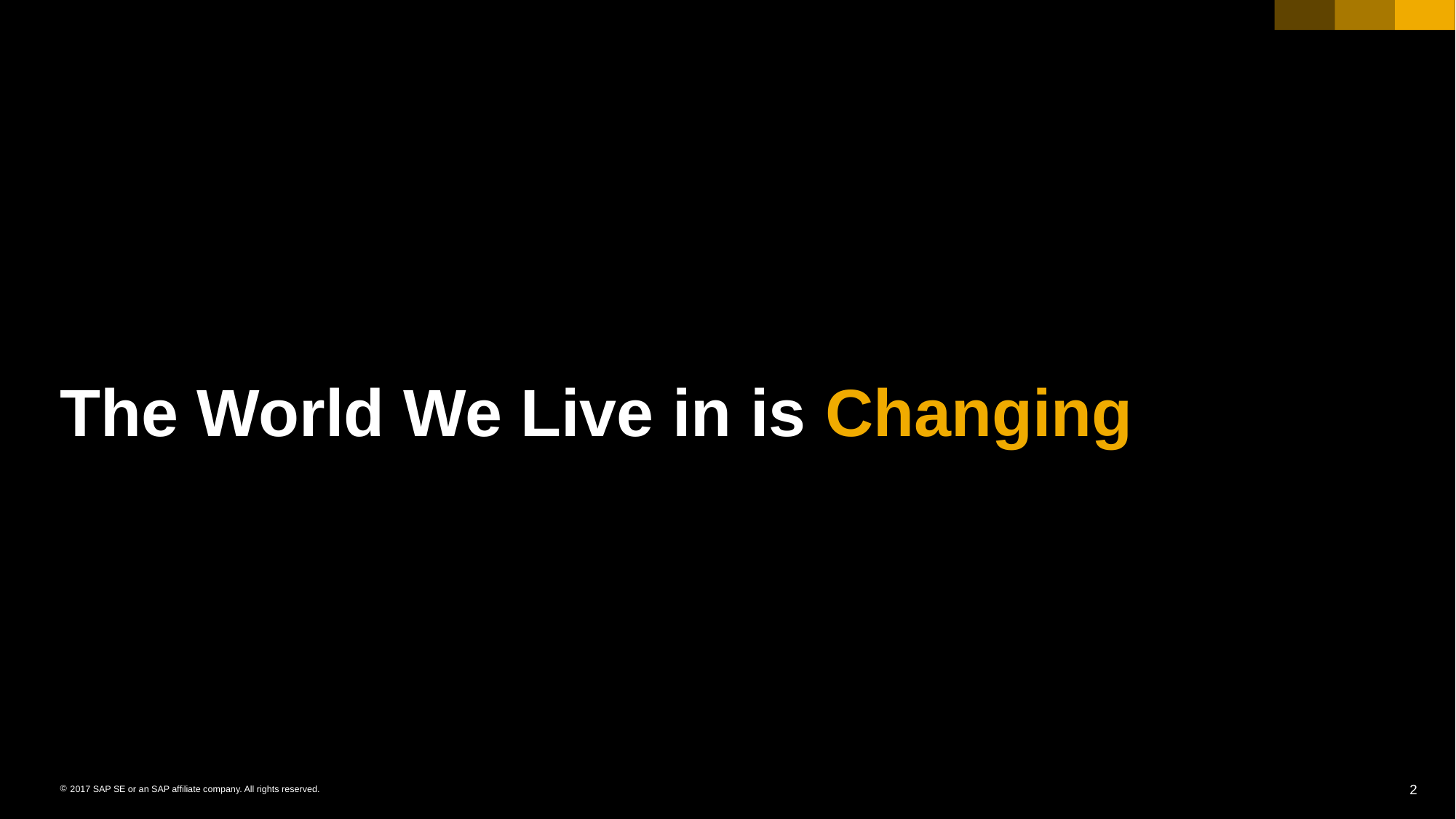

# The World We Live in is Changing